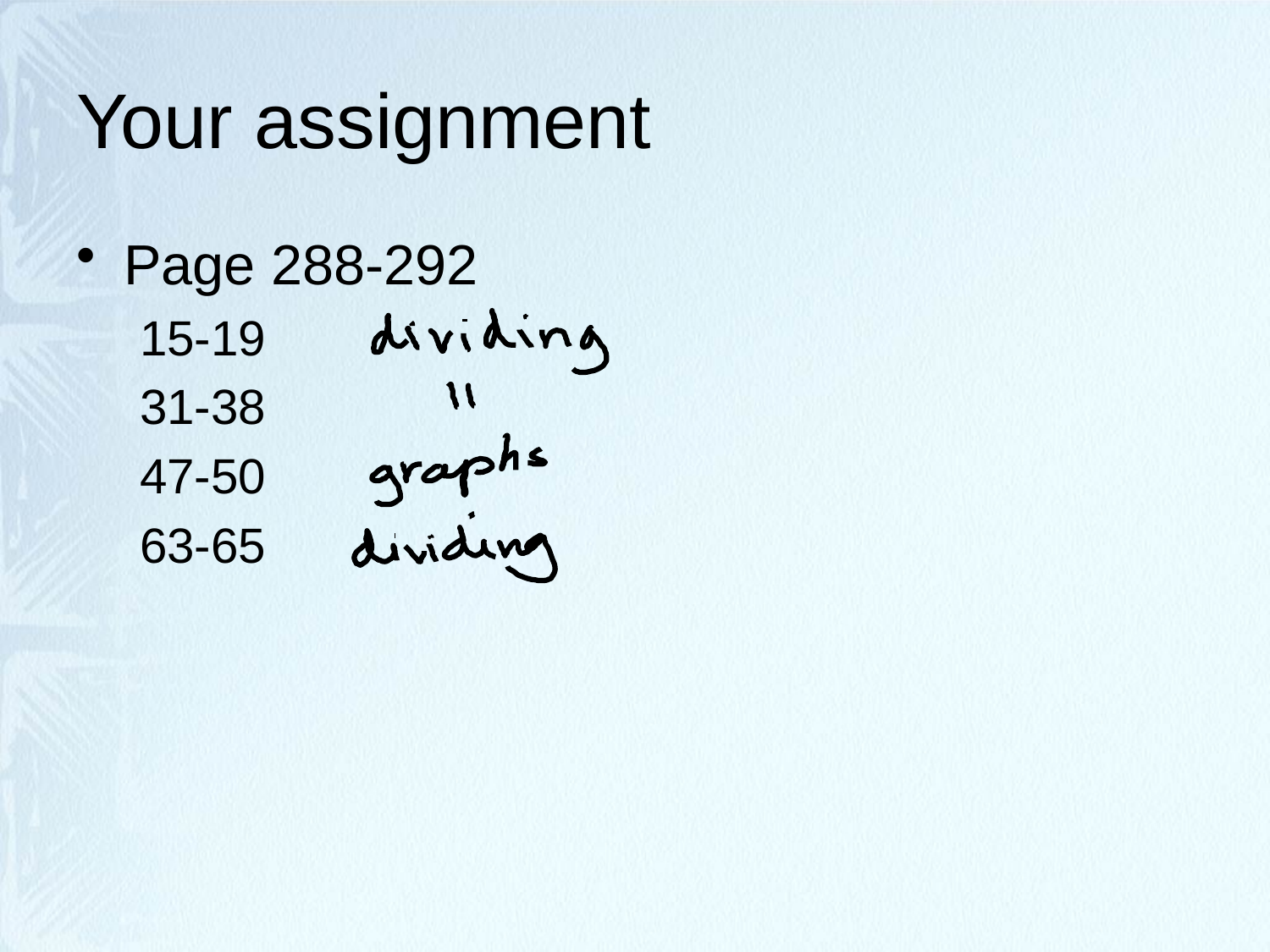

# Your assignment
Page 288-292
15-19
31-38
47-50
63-65